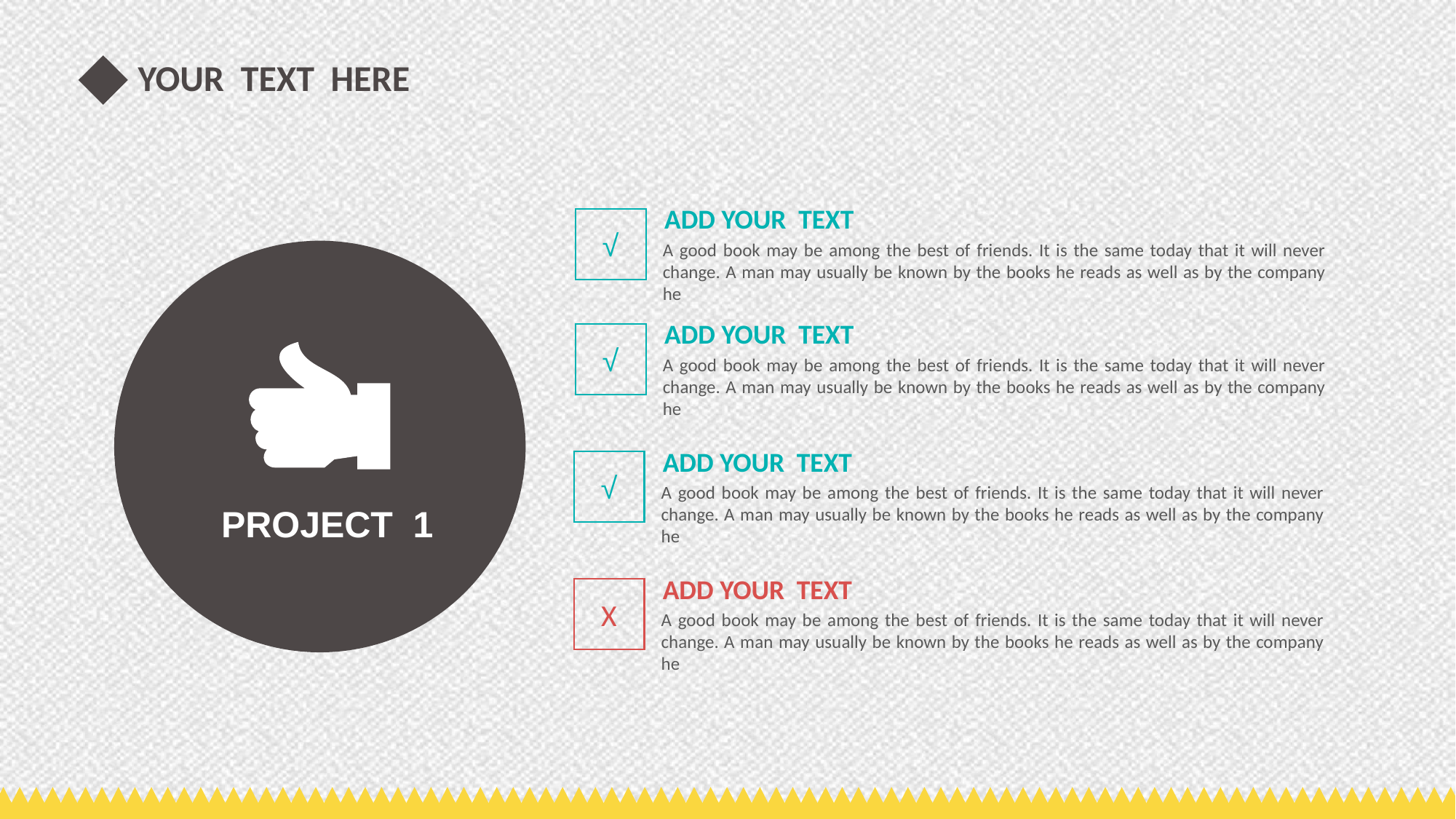

YOUR  TEXT  HERE

ADD YOUR  TEXT
√
A good book may be among the best of friends. It is the same today that it will never change. A man may usually be known by the books he reads as well as by the company he

PROJECT  1
ADD YOUR  TEXT
√
A good book may be among the best of friends. It is the same today that it will never change. A man may usually be known by the books he reads as well as by the company he
ADD YOUR  TEXT
√
A good book may be among the best of friends. It is the same today that it will never change. A man may usually be known by the books he reads as well as by the company he
ADD YOUR  TEXT
X
A good book may be among the best of friends. It is the same today that it will never change. A man may usually be known by the books he reads as well as by the company he